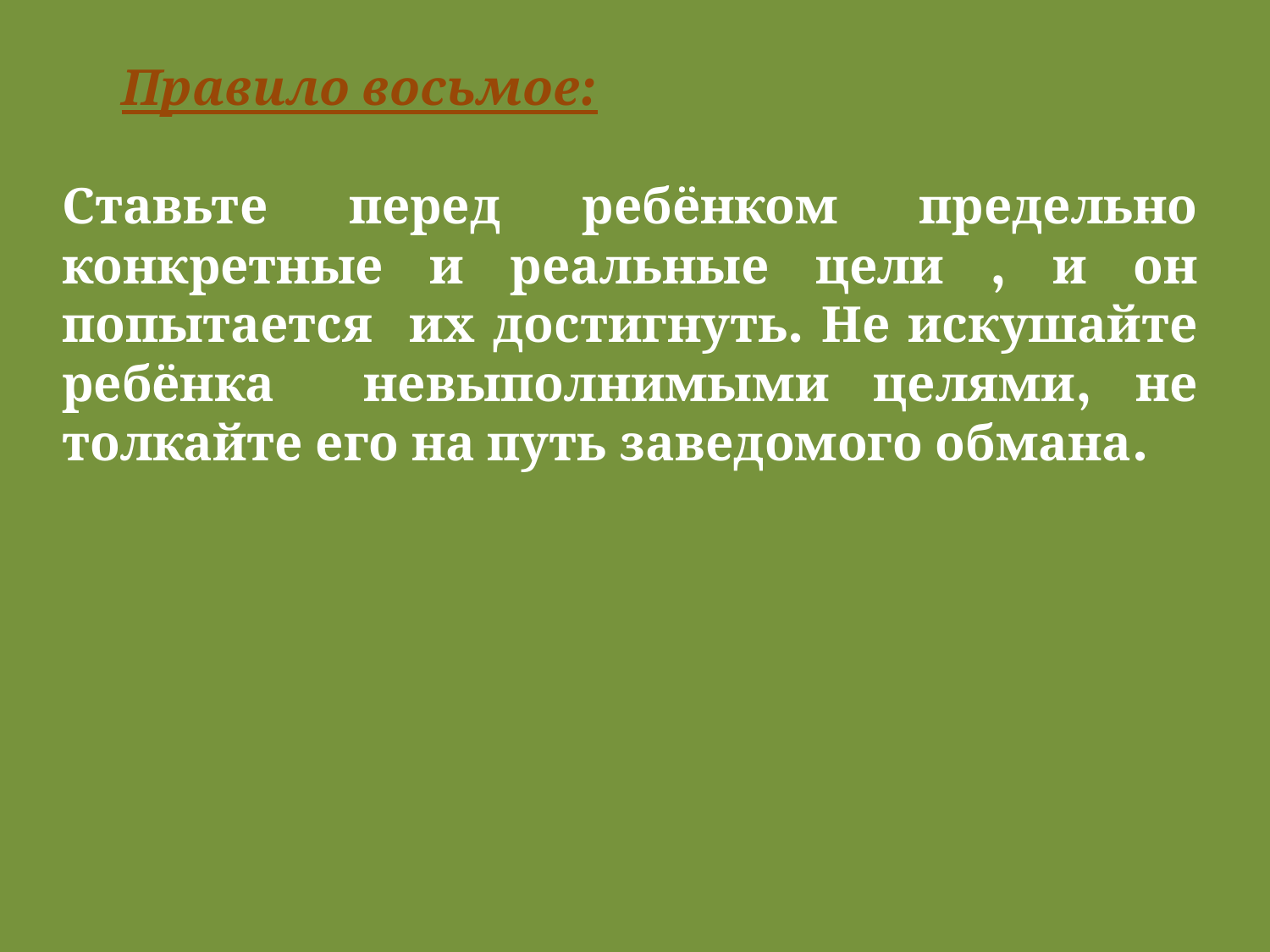

Правило восьмое:
Ставьте перед ребёнком предельно конкретные и реальные цели , и он попытается  их достигнуть. Не искушайте ребёнка  невыполнимыми целями, не толкайте его на путь заведомого обмана.